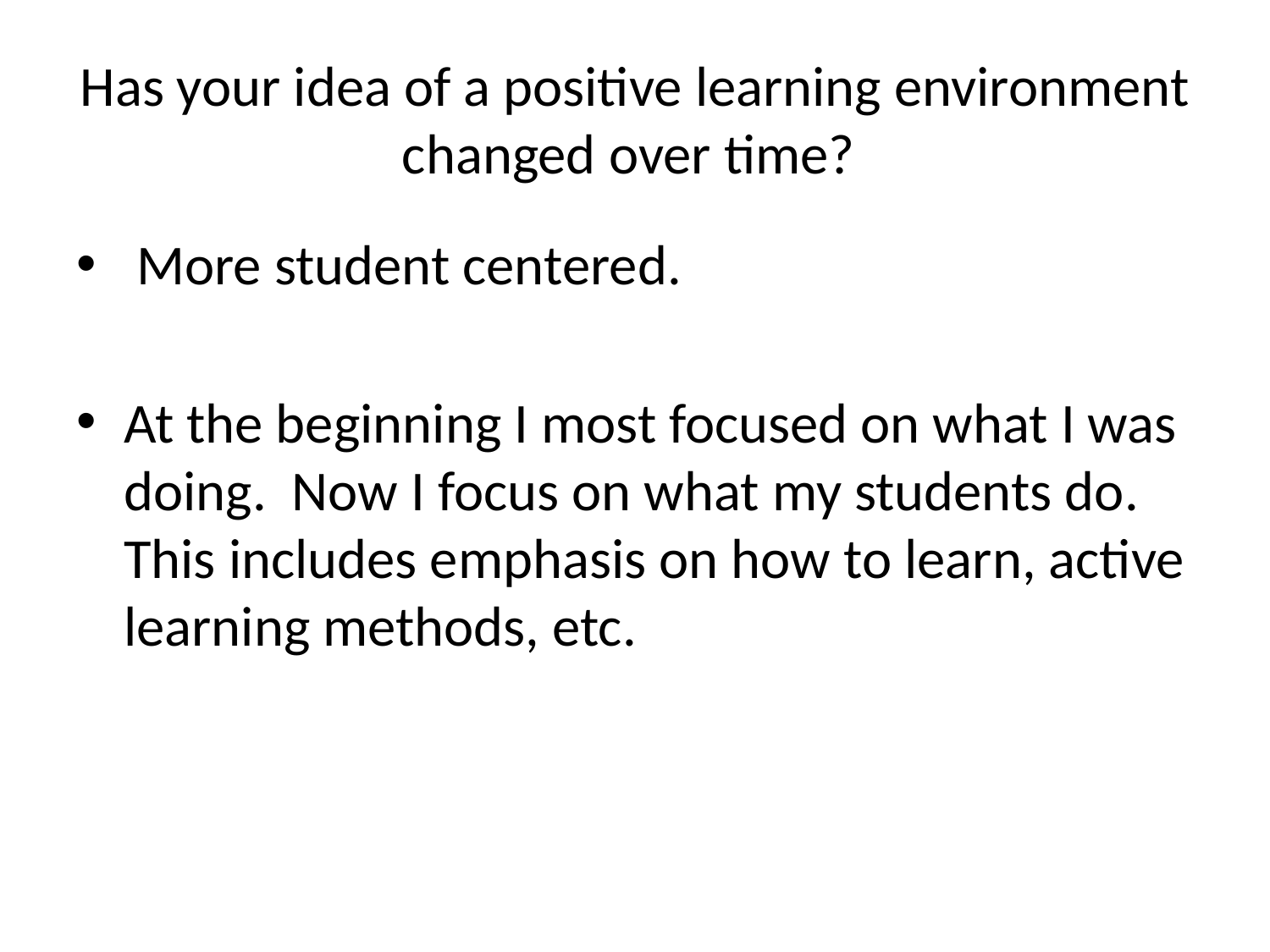

# Has your idea of a positive learning environment changed over time?
 More student centered.

At the beginning I most focused on what I was doing.  Now I focus on what my students do. This includes emphasis on how to learn, active learning methods, etc.